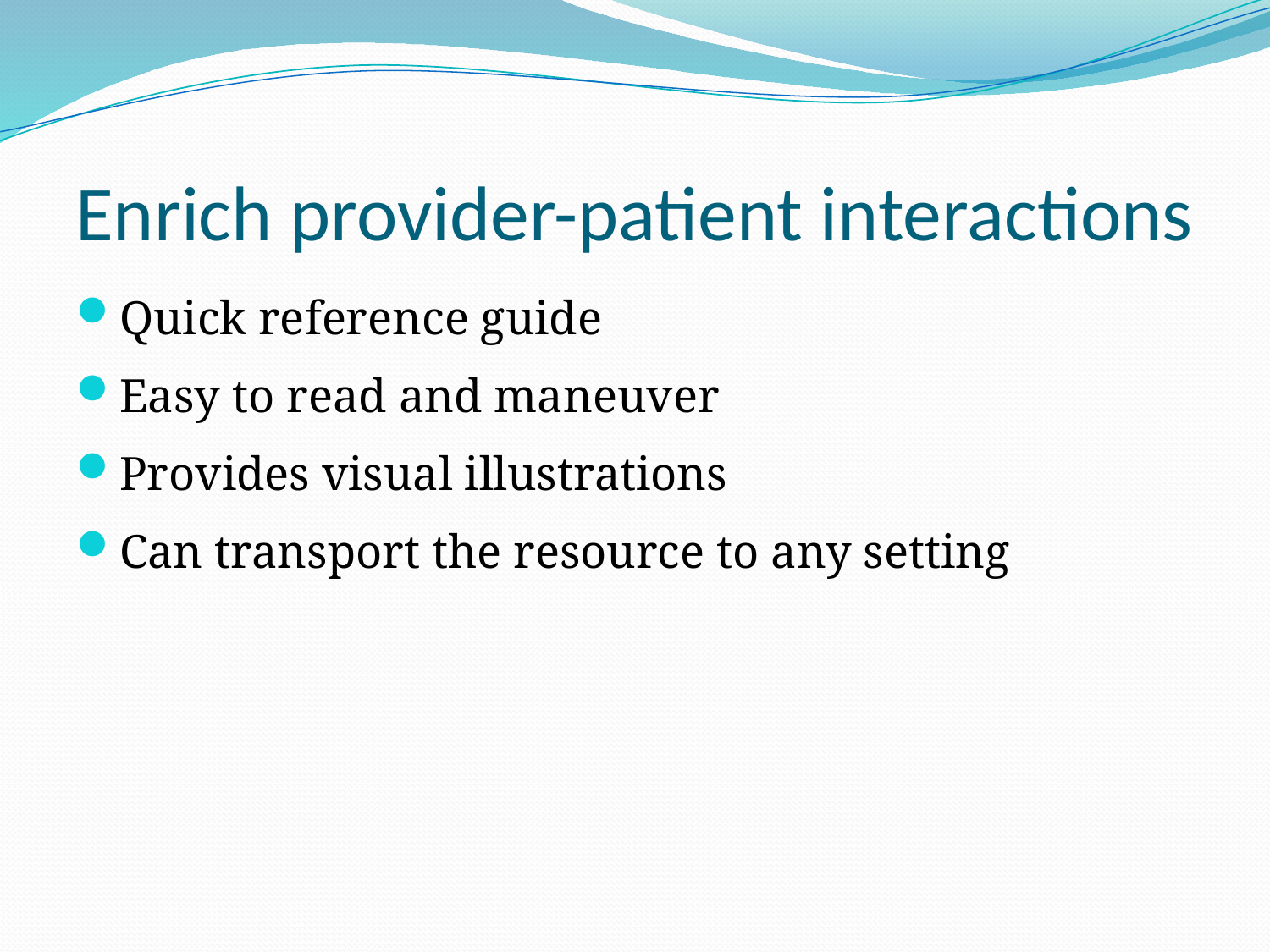

# Enrich provider-patient interactions
Quick reference guide
Easy to read and maneuver
Provides visual illustrations
Can transport the resource to any setting